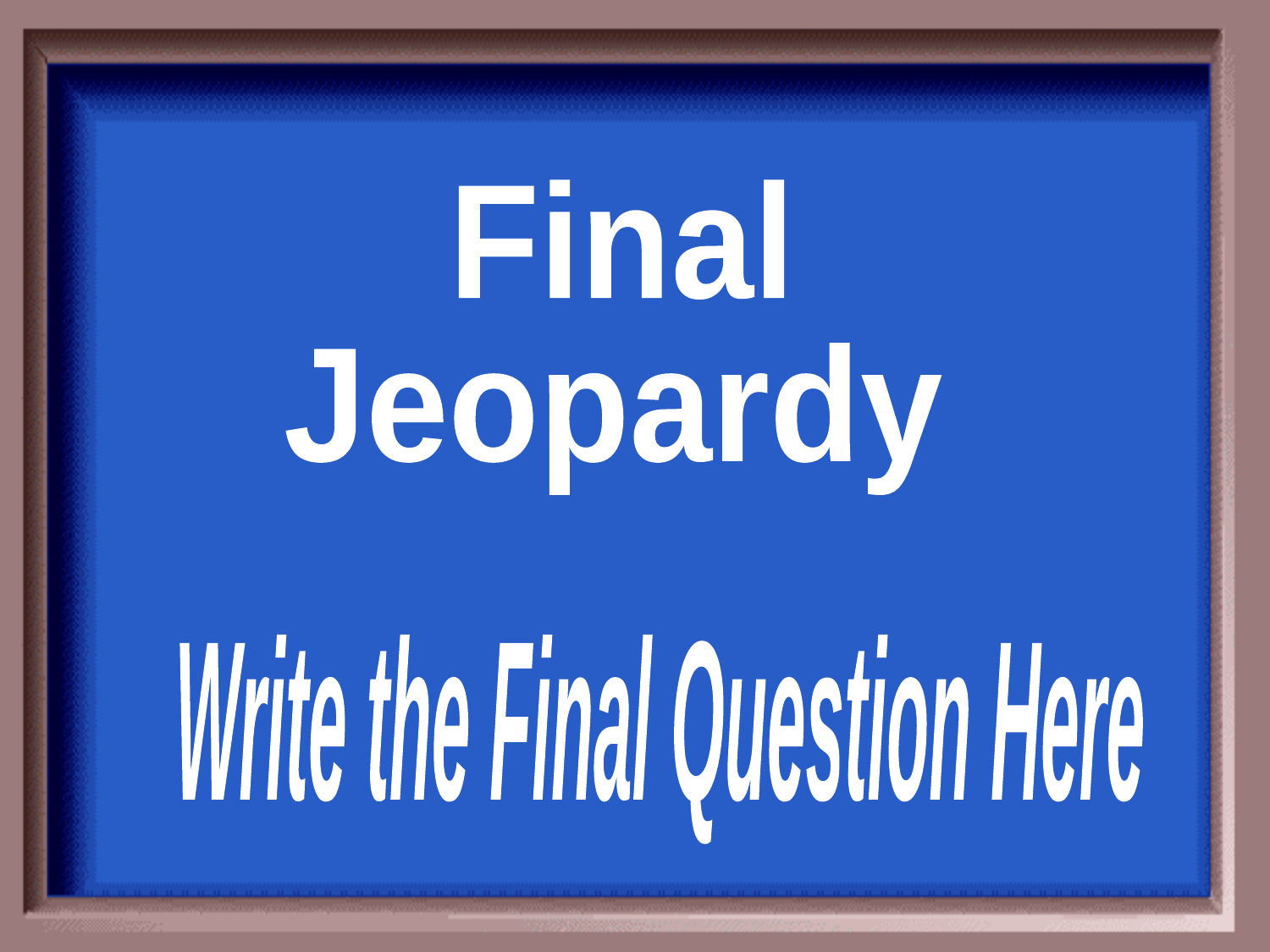

Final
Jeopardy
Write the Final Question Here